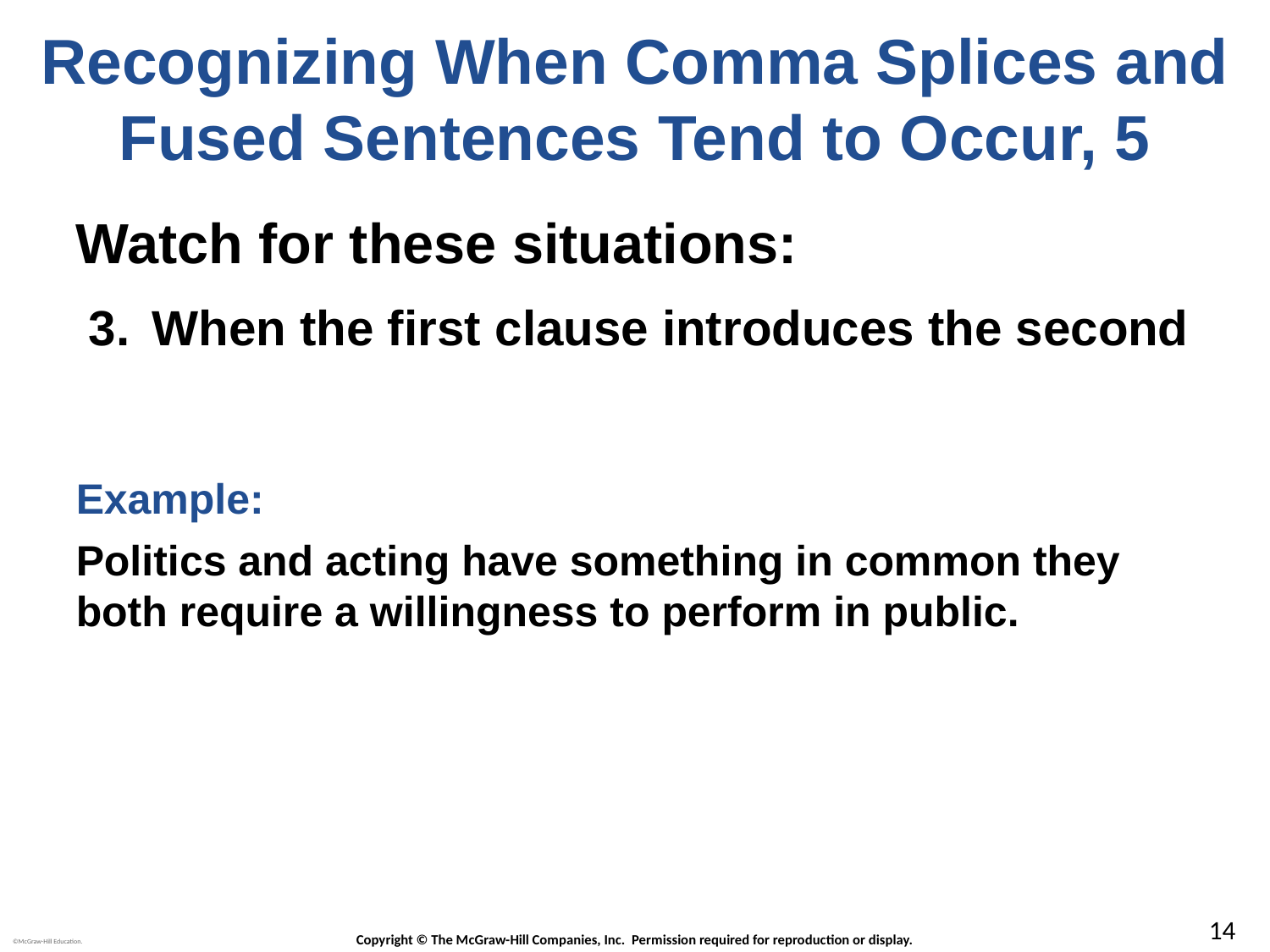

# Recognizing When Comma Splices and Fused Sentences Tend to Occur, 5
Watch for these situations:
When the first clause introduces the second
Example:
Politics and acting have something in common they both require a willingness to perform in public.